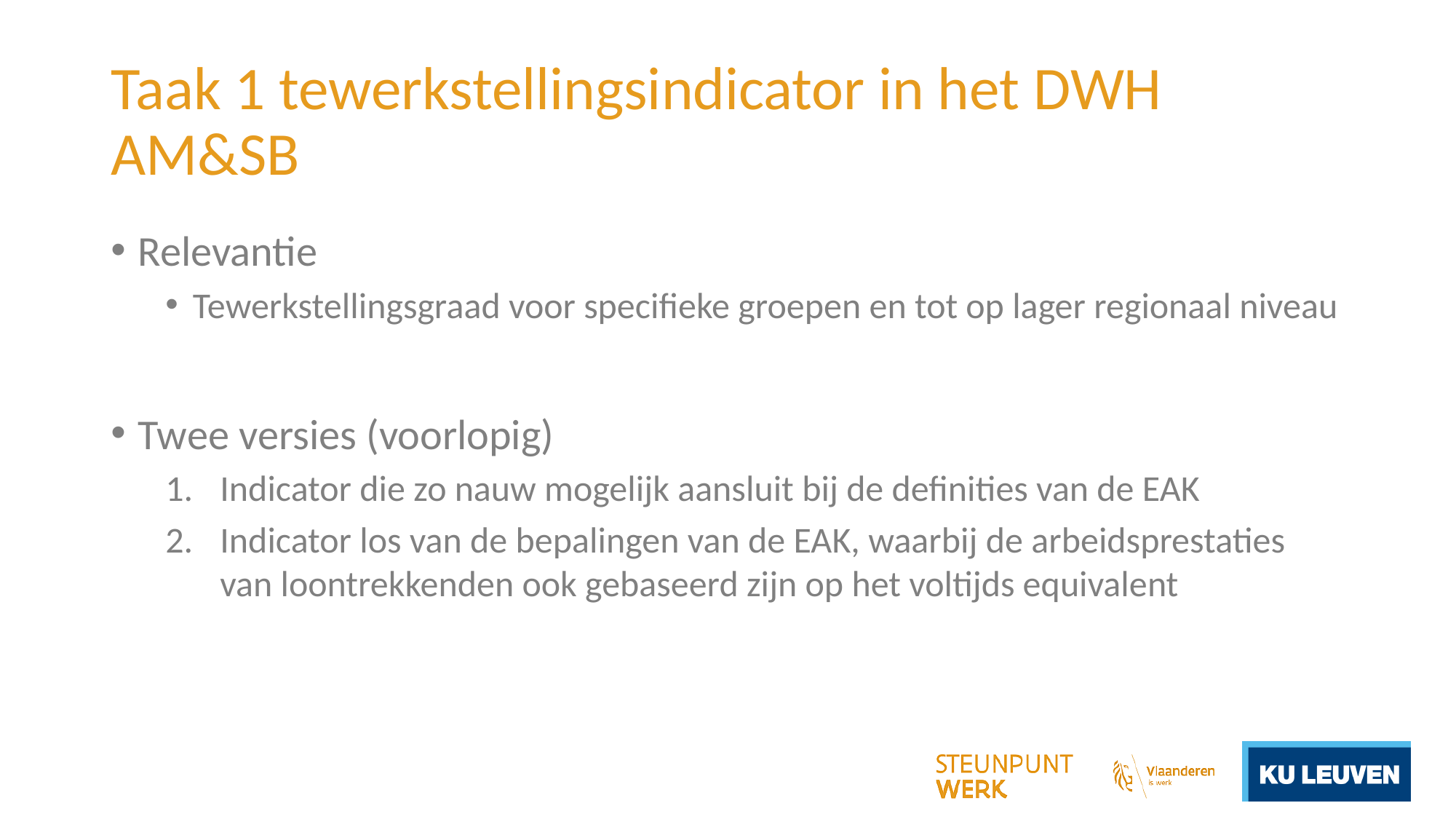

# Taak 1 tewerkstellingsindicator in het DWH AM&SB
Relevantie
Tewerkstellingsgraad voor specifieke groepen en tot op lager regionaal niveau

Twee versies (voorlopig)
Indicator die zo nauw mogelijk aansluit bij de definities van de EAK
Indicator los van de bepalingen van de EAK, waarbij de arbeidsprestaties van loontrekkenden ook gebaseerd zijn op het voltijds equivalent